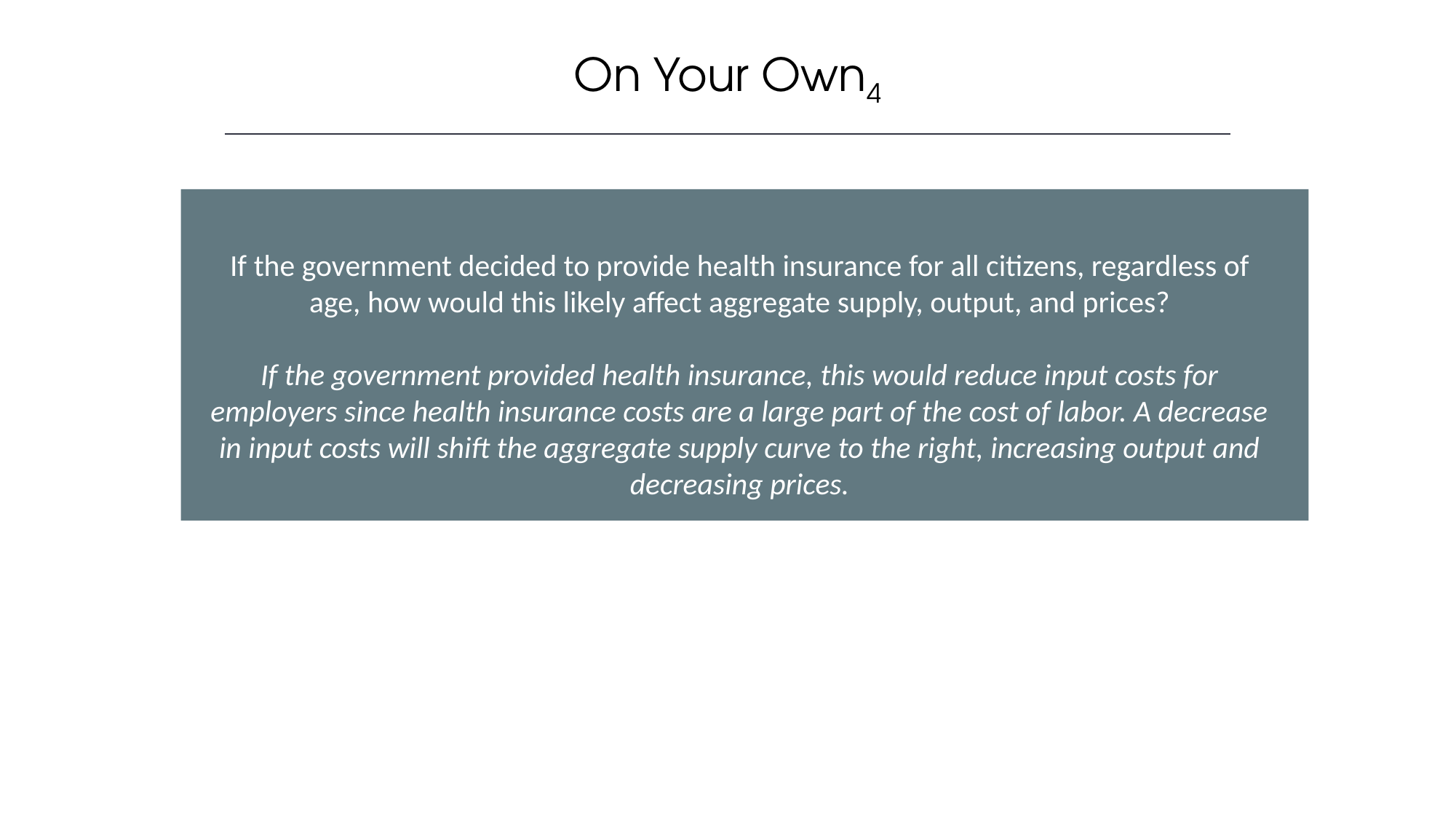

On Your Own4

If the government decided to provide health insurance for all citizens, regardless of age, how would this likely affect aggregate supply, output, and prices?

If the government provided health insurance, this would reduce input costs for employers since health insurance costs are a large part of the cost of labor. A decrease in input costs will shift the aggregate supply curve to the right, increasing output and decreasing prices.